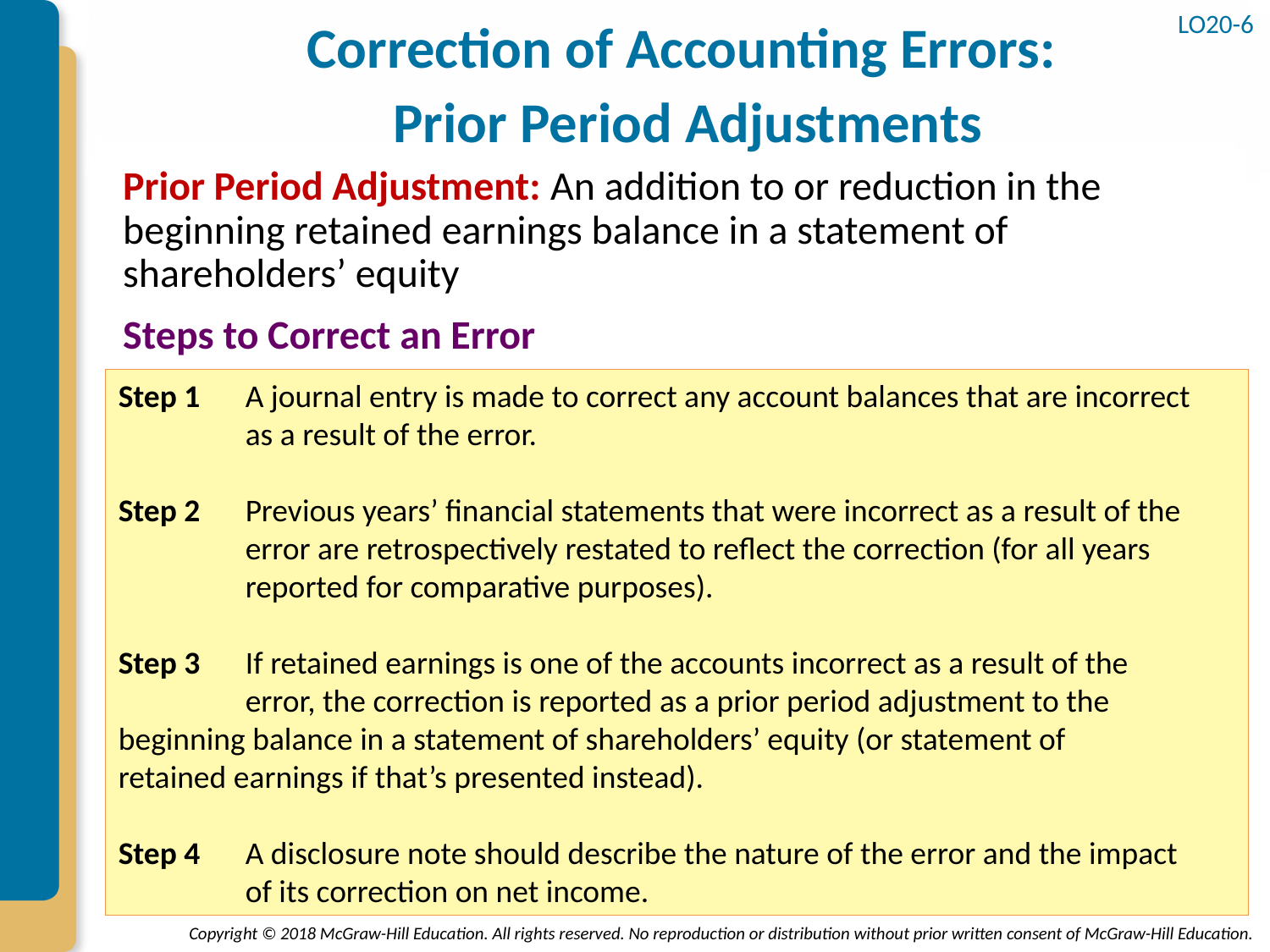

LO20-6
# Correction of Accounting Errors: Prior Period Adjustments
Prior Period Adjustment: An addition to or reduction in the beginning retained earnings balance in a statement of shareholders’ equity
Steps to Correct an Error
Step 1	A journal entry is made to correct any account balances that are incorrect 	as a result of the error.

Step 2	Previous years’ financial statements that were incorrect as a result of the 	error are retrospectively restated to reflect the correction (for all years 	reported for comparative purposes).

Step 3	If retained earnings is one of the accounts incorrect as a result of the 	error, the correction is reported as a prior period adjustment to the 	beginning balance in a statement of shareholders’ equity (or statement of 	retained earnings if that’s presented instead).

Step 4	A disclosure note should describe the nature of the error and the impact 	of its correction on net income.